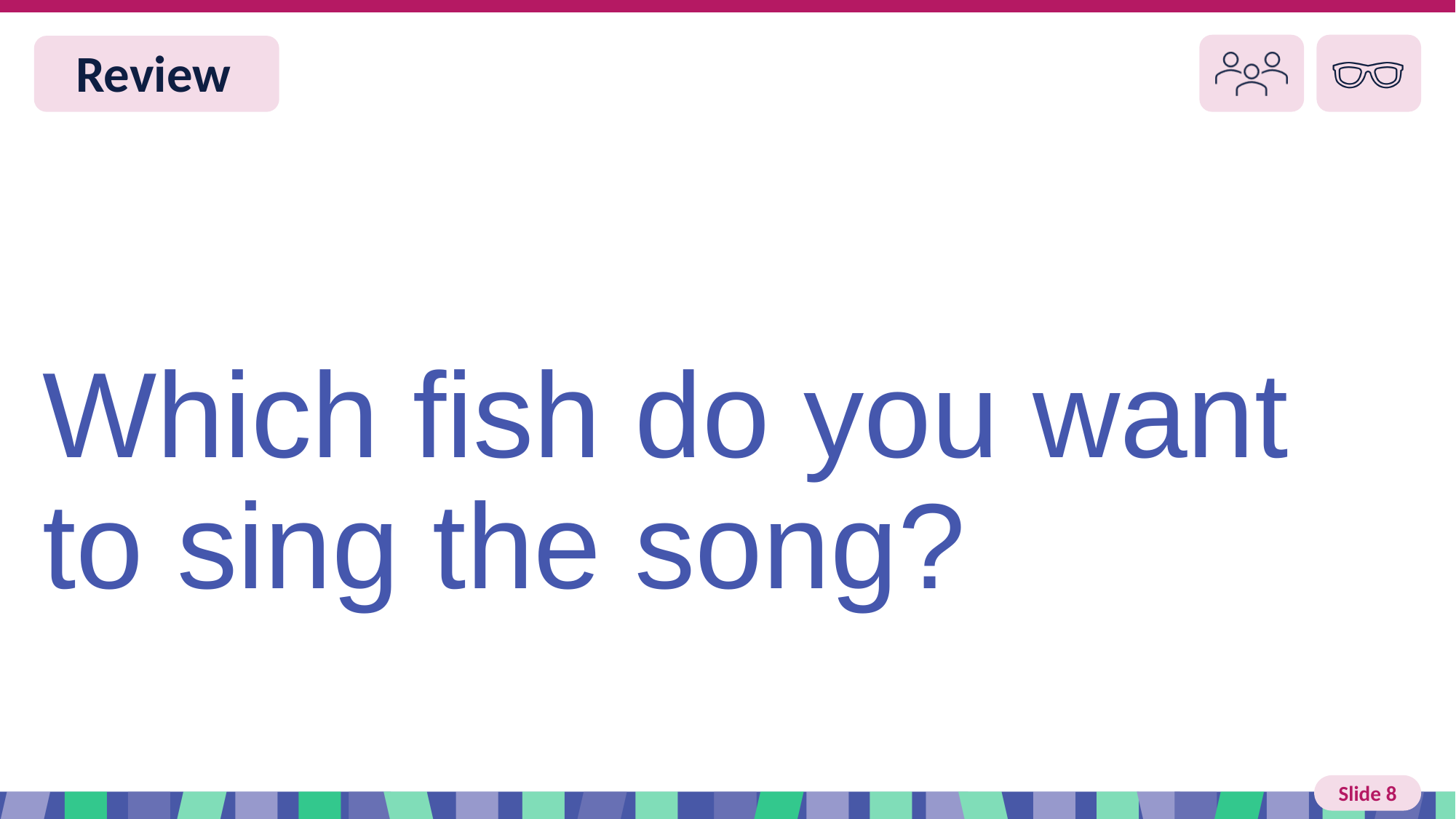

Slide 8 Review
Which fish do you want to sing the song?